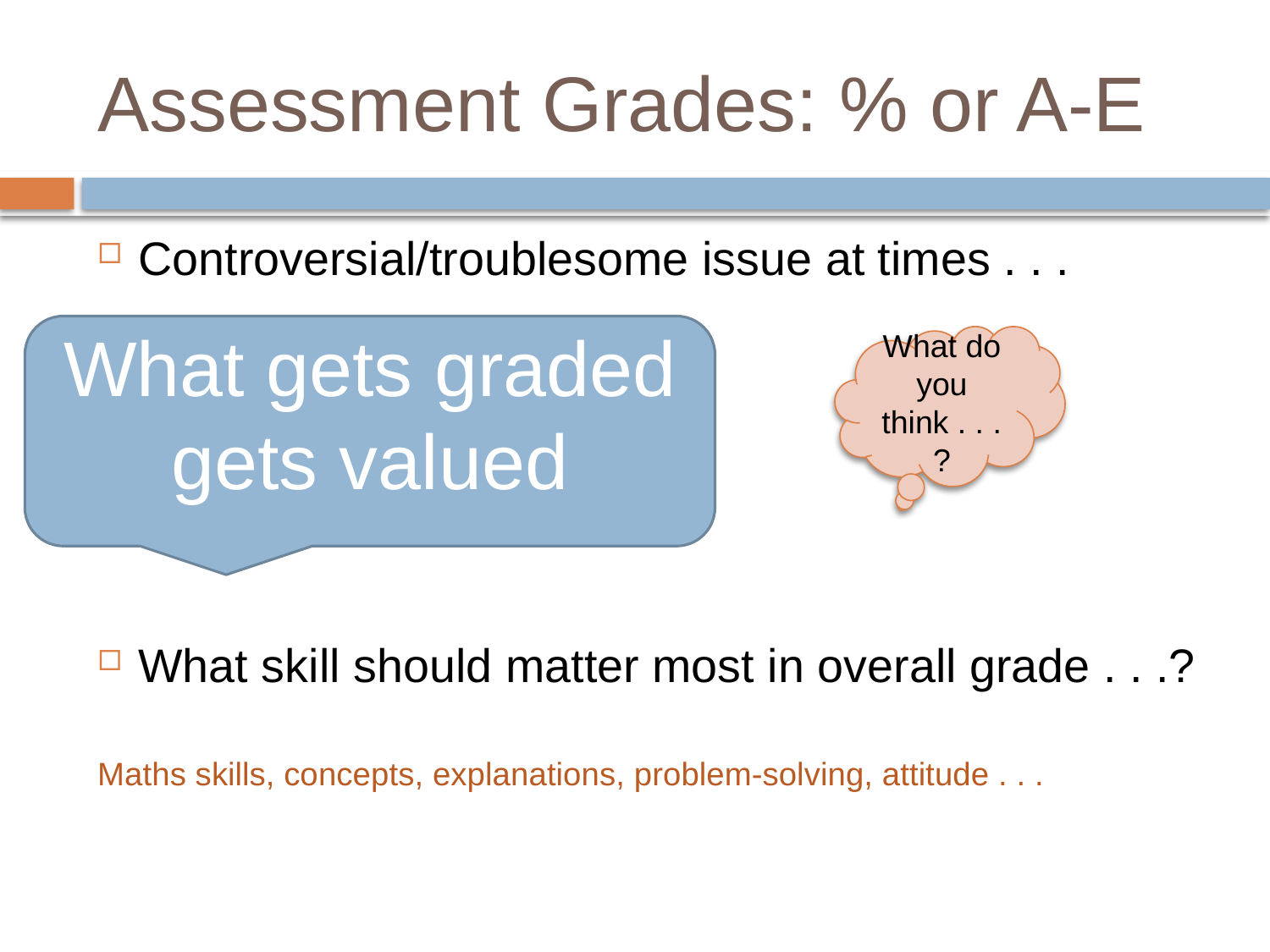

# Assessment Grades: % or A-E
Controversial/troublesome issue at times . . .

What skill should matter most in overall grade . . .?

Maths skills, concepts, explanations, problem-solving, attitude . . .

What gets graded gets valued

What do you think . . .?